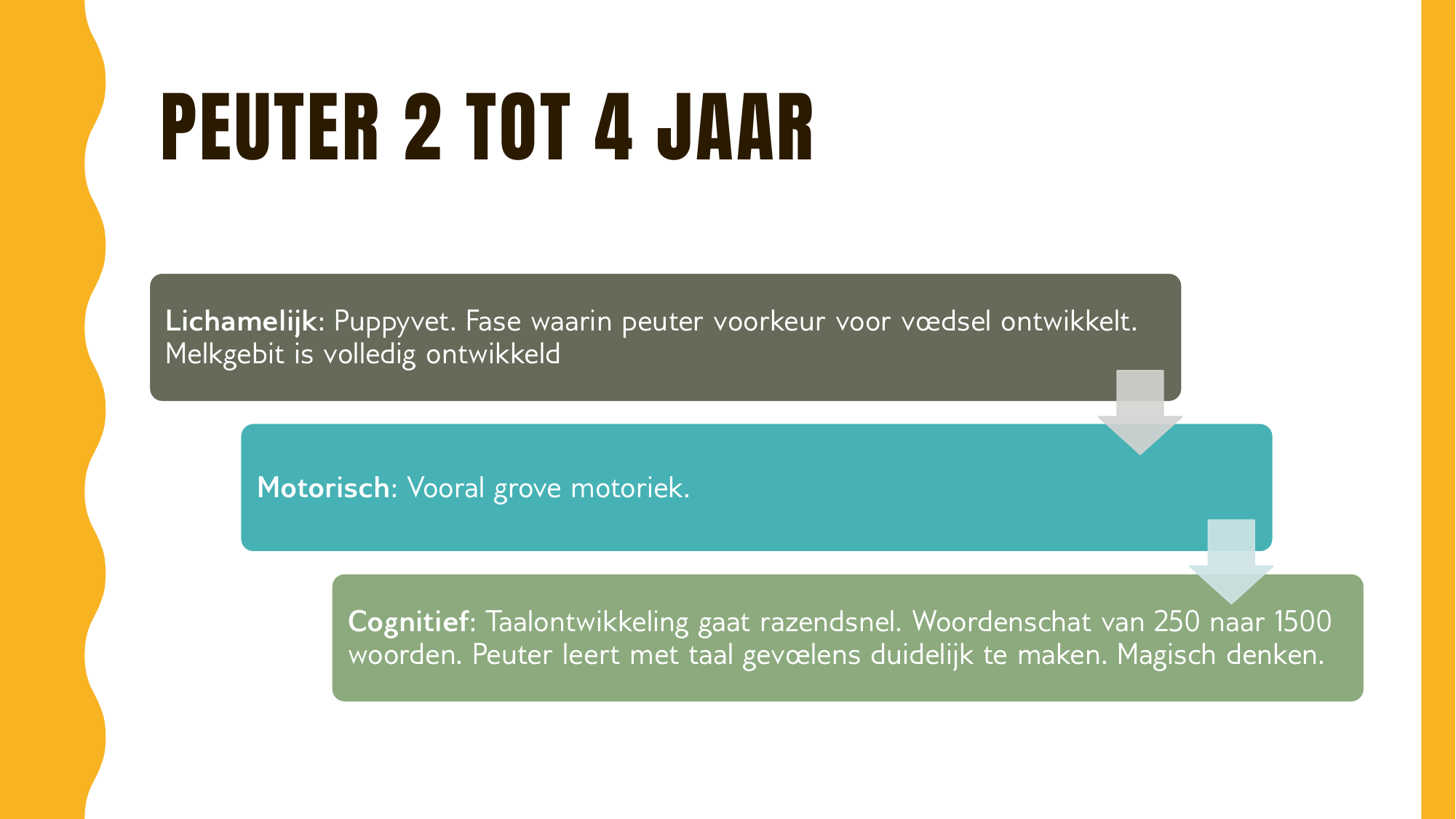

# Peuter 2 tot 4 jaar
Lichamelijk: Puppyvet. Fase waarin peuter voorkeur voor voedsel ontwikkelt. Melkgebit is volledig ontwikkeld
Motorisch: Vooral grove motoriek.
Cognitief: Taalontwikkeling gaat razendsnel. Woordenschat van 250 naar 1500 woorden. Peuter leert met taal gevoelens duidelijk te maken. Magisch denken.